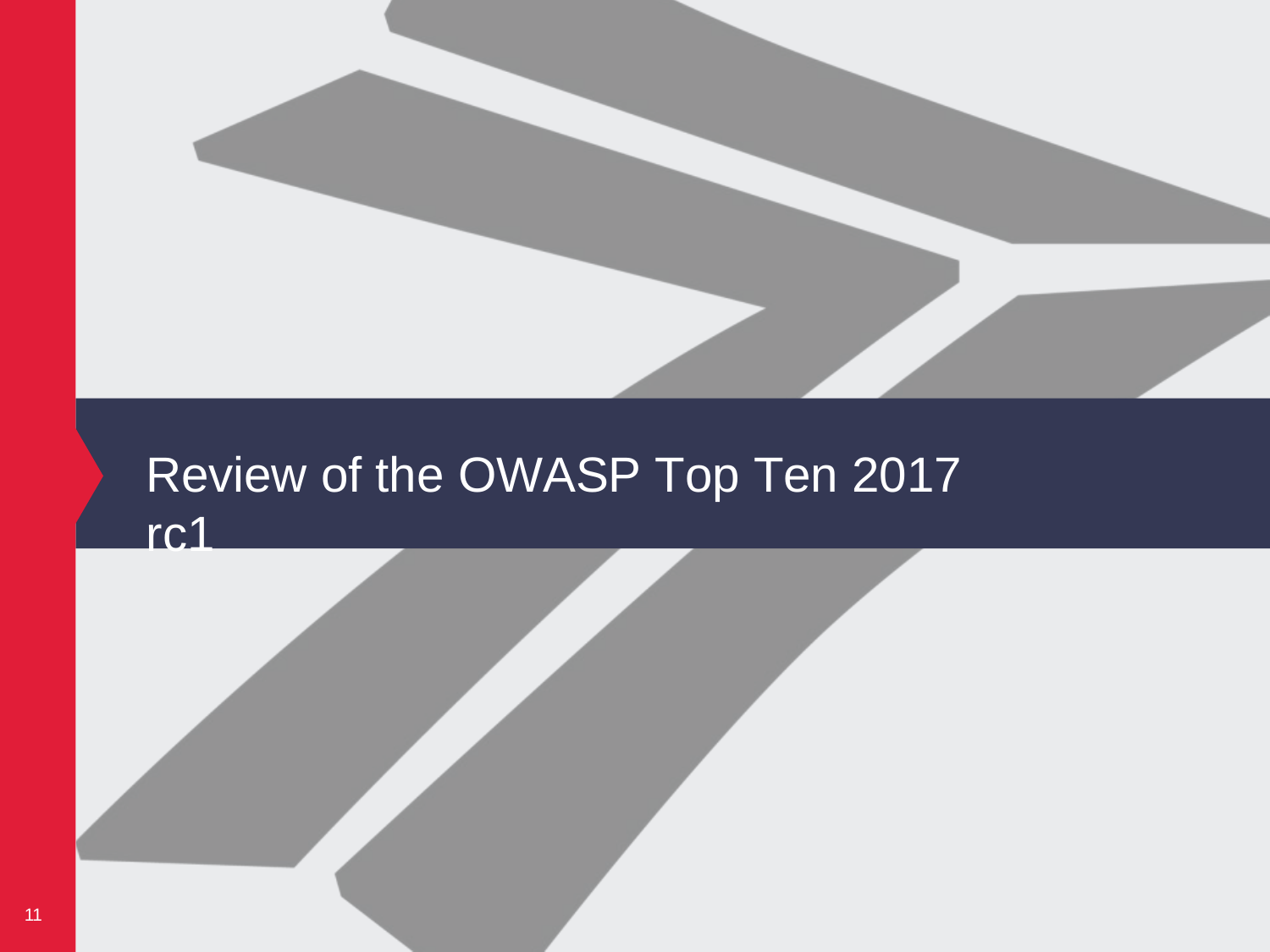

Review of the OWASP Top Ten 2017 rc1

©2017 Attain, LLC
11